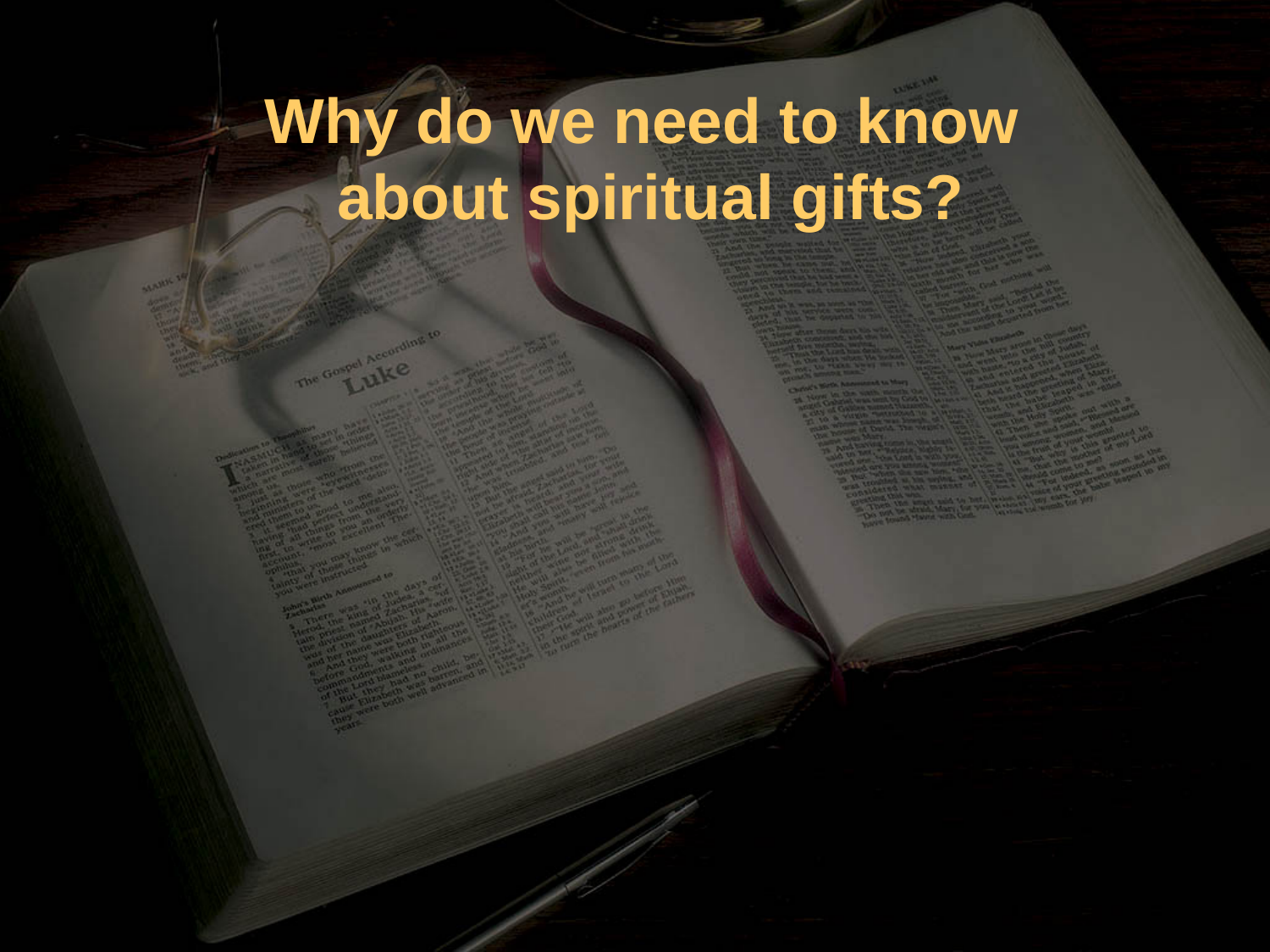

Why do we need to know
about spiritual gifts?